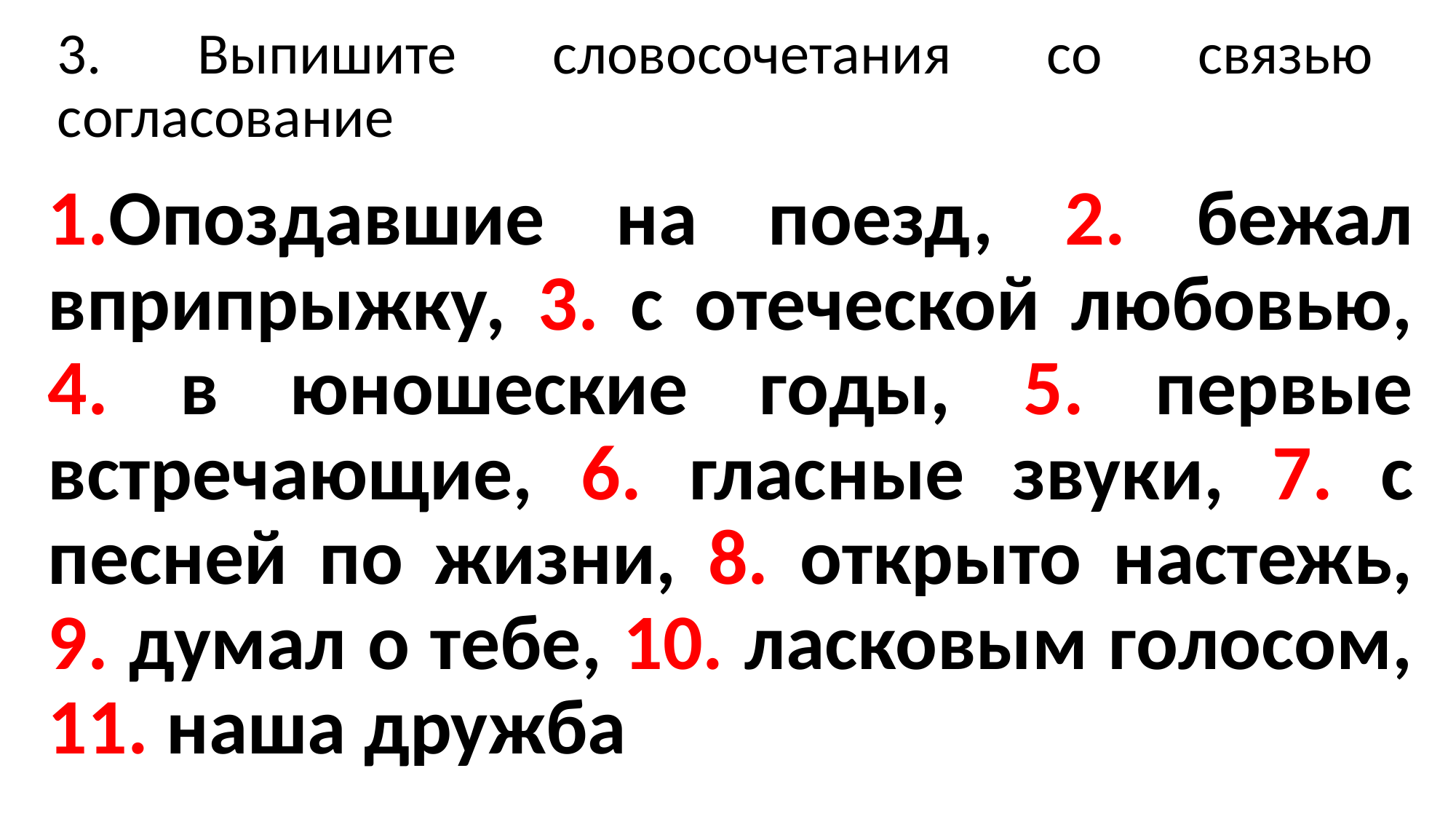

# 3. Выпишите словосочетания со связью согласование
1.Опоздавшие на поезд, 2. бежал вприпрыжку, 3. с отеческой любовью, 4. в юношеские годы, 5. первые встречающие, 6. гласные звуки, 7. с песней по жизни, 8. открыто настежь, 9. думал о тебе, 10. ласковым голосом, 11. наша дружба